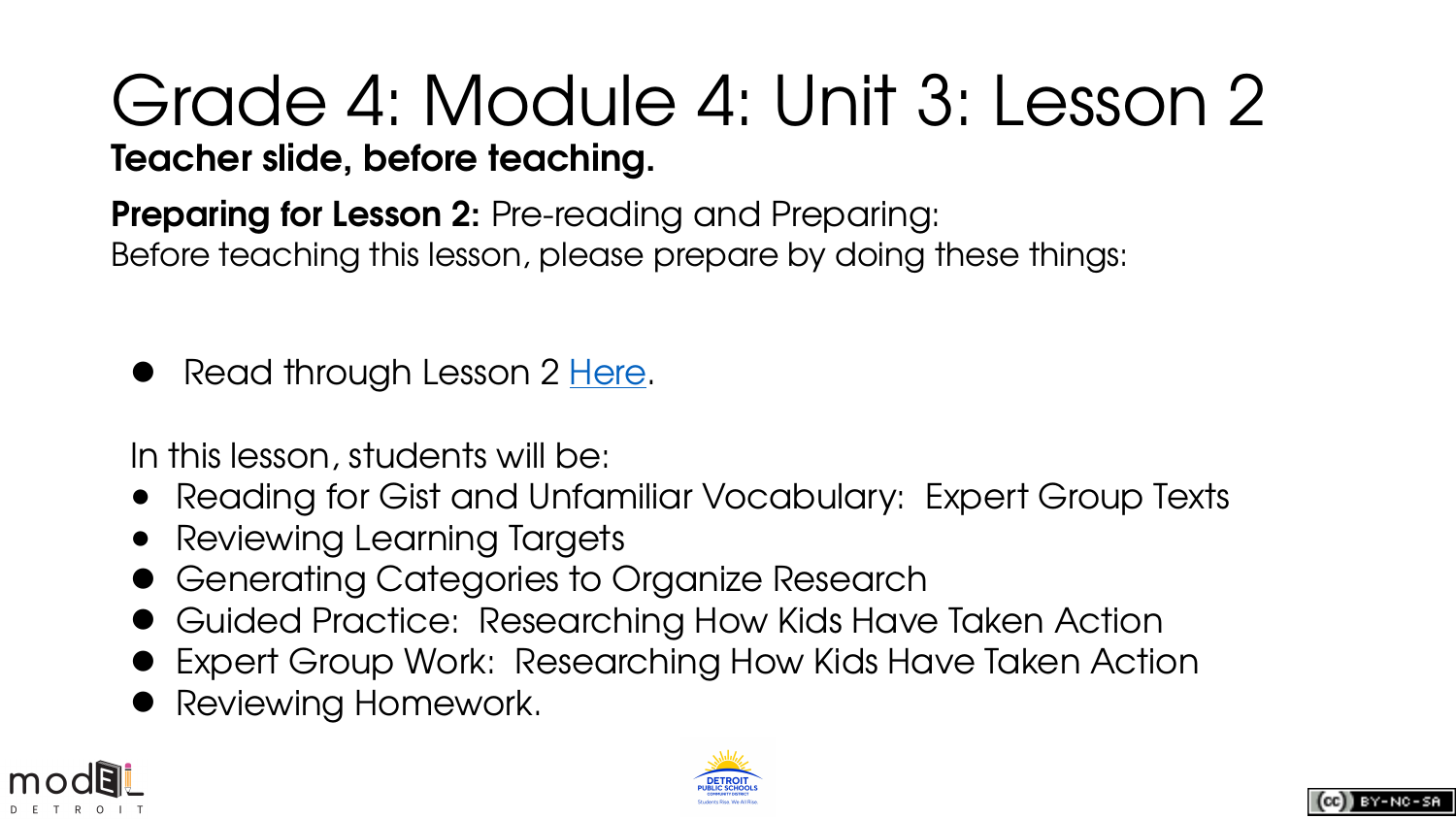

# Grade 4: Module 4: Unit 3: Lesson 2
Teacher slide, before teaching.
Preparing for Lesson 2: Pre-reading and Preparing:
Before teaching this lesson, please prepare by doing these things:

Read through Lesson 2 Here.
In this lesson, students will be:
Reading for Gist and Unfamiliar Vocabulary:  Expert Group Texts
Reviewing Learning Targets
Generating Categories to Organize Research
Guided Practice:  Researching How Kids Have Taken Action
Expert Group Work:  Researching How Kids Have Taken Action
Reviewing Homework.